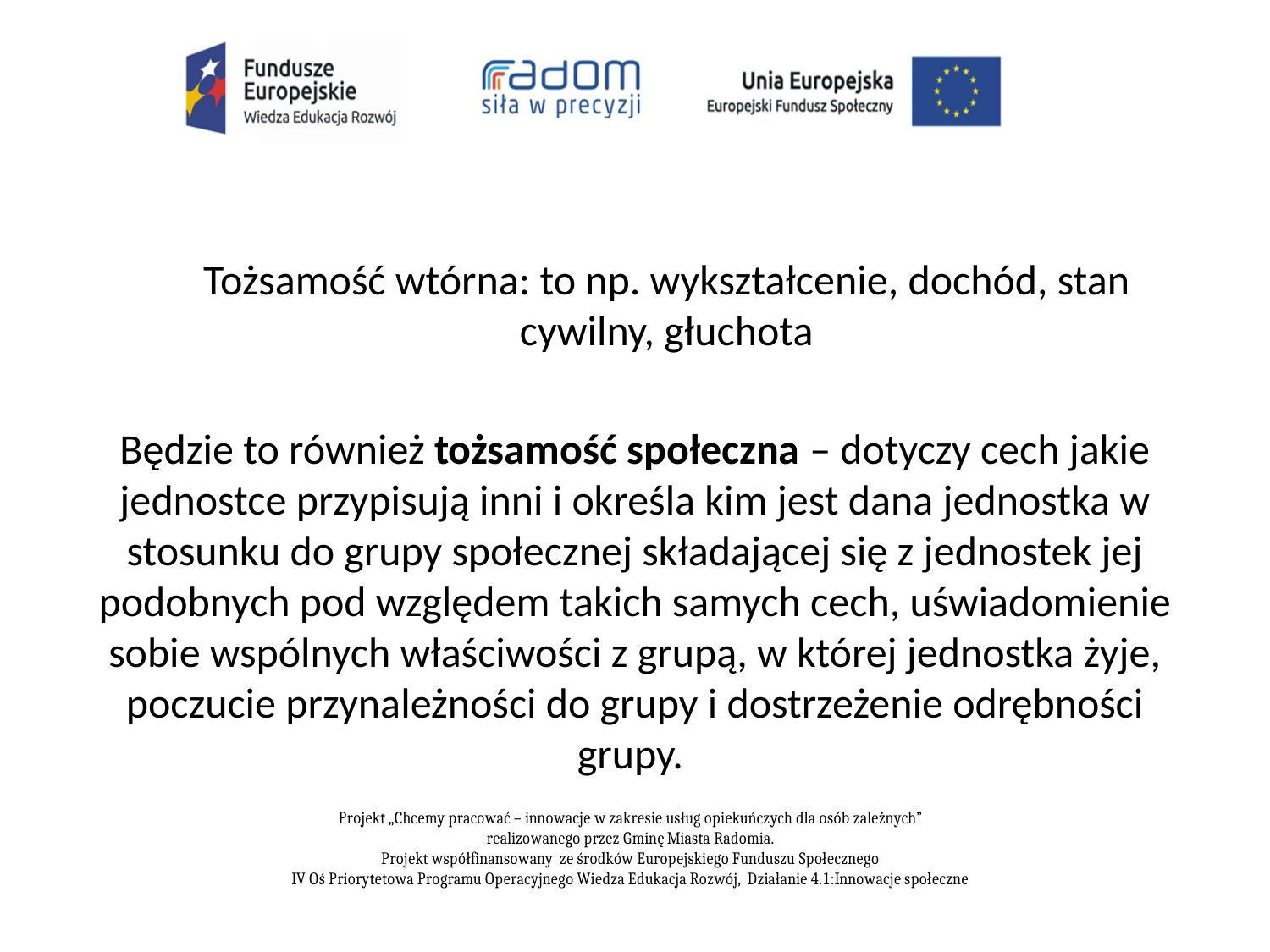

Tożsamość wtórna: to np. wykształcenie, dochód, stan cywilny, głuchota

Będzie to również tożsamość społeczna – dotyczy cech jakie jednostce przypisują inni i określa kim jest dana jednostka w stosunku do grupy społecznej składającej się z jednostek jej podobnych pod względem takich samych cech, uświadomienie sobie wspólnych właściwości z grupą, w której jednostka żyje, poczucie przynależności do grupy i dostrzeżenie odrębności grupy.